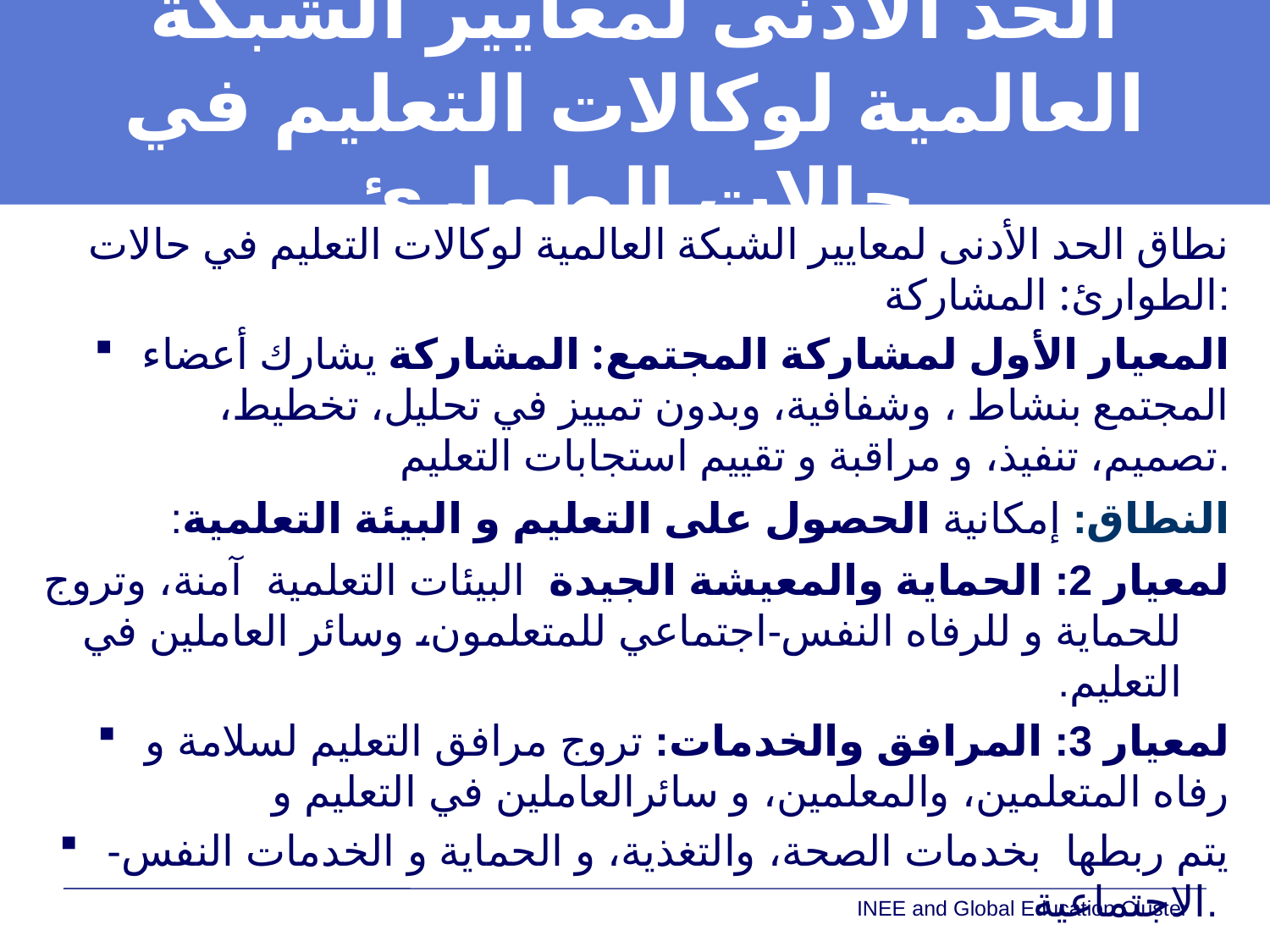

# الحد الأدنى لمعايير الشبكة العالمية لوكالات التعليم في حالات الطوارئ
نطاق الحد الأدنى لمعايير الشبكة العالمية لوكالات التعليم في حالات الطوارئ: المشاركة:
المعيار الأول لمشاركة المجتمع: المشاركة يشارك أعضاء المجتمع بنشاط ، وشفافية، وبدون تمييز في تحليل، تخطيط، تصميم، تنفيذ، و مراقبة و تقييم استجابات التعليم.
النطاق: إمكانية الحصول على التعليم و البيئة التعلمية:
لمعيار 2: الحماية والمعيشة الجيدة  البيئات التعلمية  آمنة، وتروج للحماية و للرفاه النفس-اجتماعي للمتعلمون، وسائر العاملين في التعليم.
لمعيار 3: المرافق والخدمات: تروج مرافق التعليم لسلامة و رفاه المتعلمين، والمعلمين، و سائرالعاملين في التعليم و
يتم ربطها  بخدمات الصحة، والتغذية، و الحماية و الخدمات النفس- الاجتماعية.

INEE and Global Education Cluster